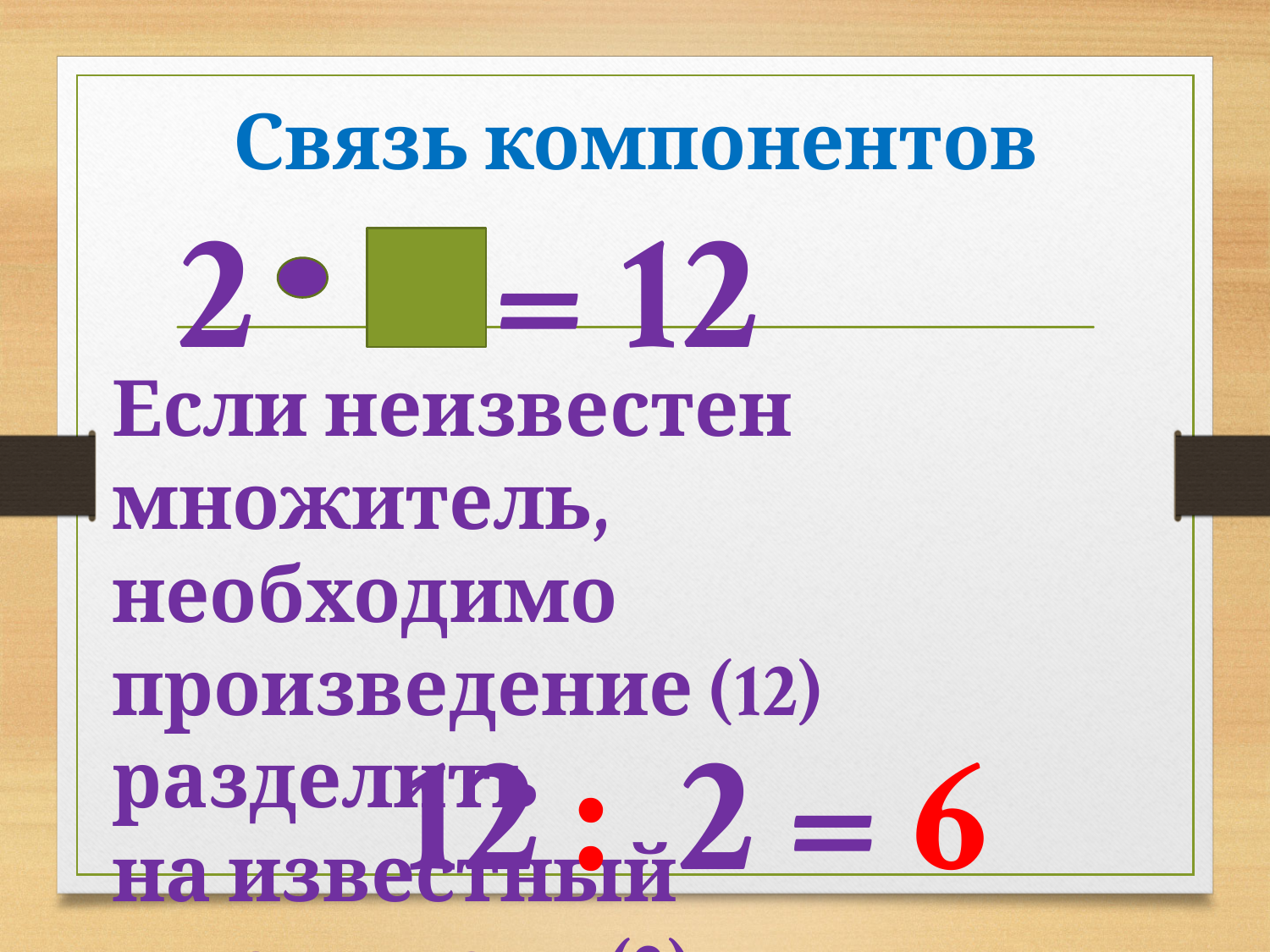

# Связь компонентов
2       = 12

Если неизвестен множитель,
необходимо произведение (12) разделить
на известный множитель (2).
 12 :  2 = 6